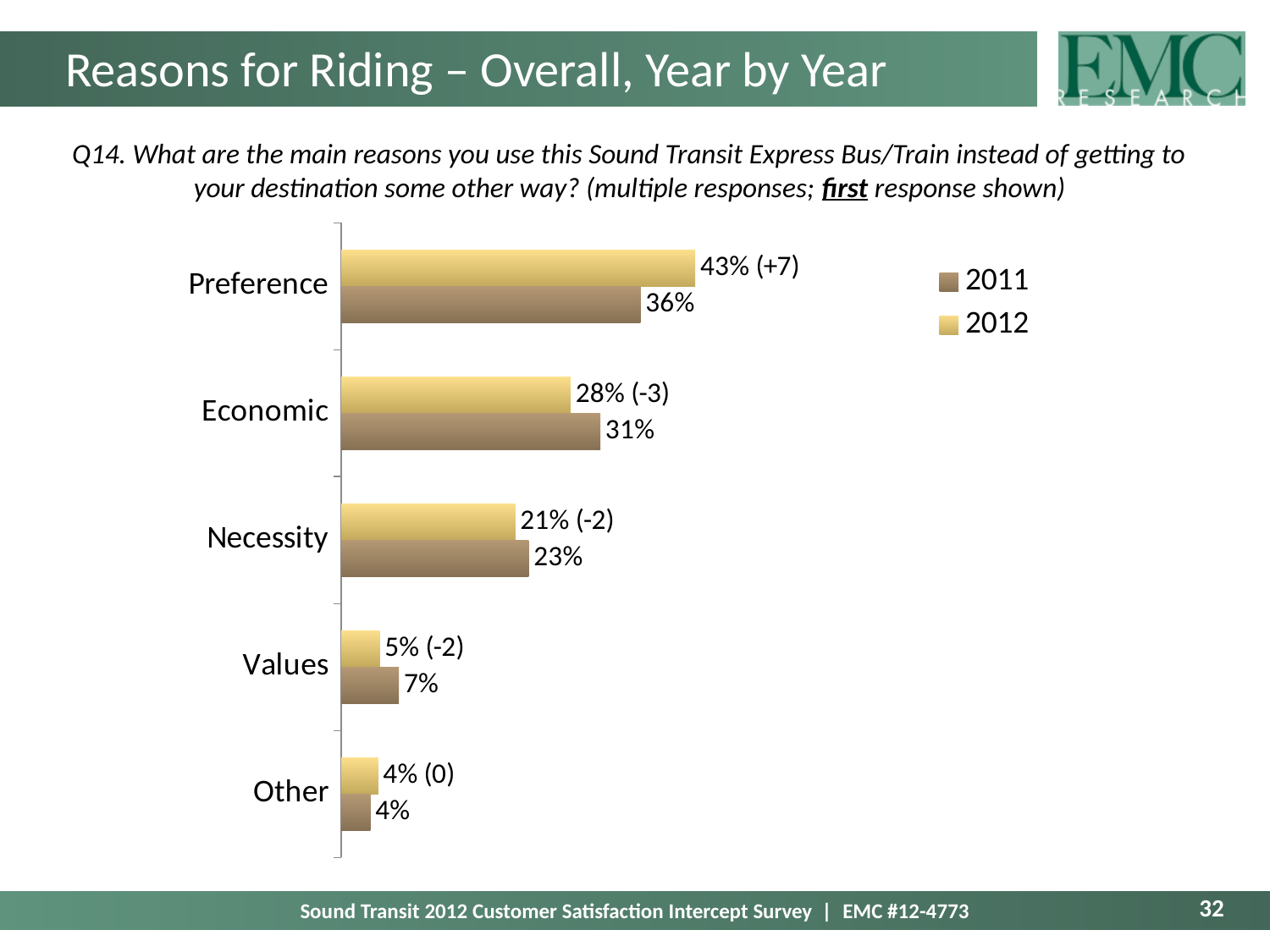

# Reasons for Riding – Overall, Year by Year
Q14. What are the main reasons you use this Sound Transit Express Bus/Train instead of getting to your destination some other way? (multiple responses; first response shown)

### Chart

| Category | 2012 | 2011 |
|---|---|---|
| Preference | 0.4250432228897721 | 0.3592458510090137 |
| Economic | 0.27537204836522217 | 0.31121104158956286 |
| Necessity | 0.2088019922355283 | 0.22511406078300603 |
| Values | 0.04634881325605222 | 0.0692970455506037 |
| Other | 0.04443392325342233 | 0.03513199219338904 |